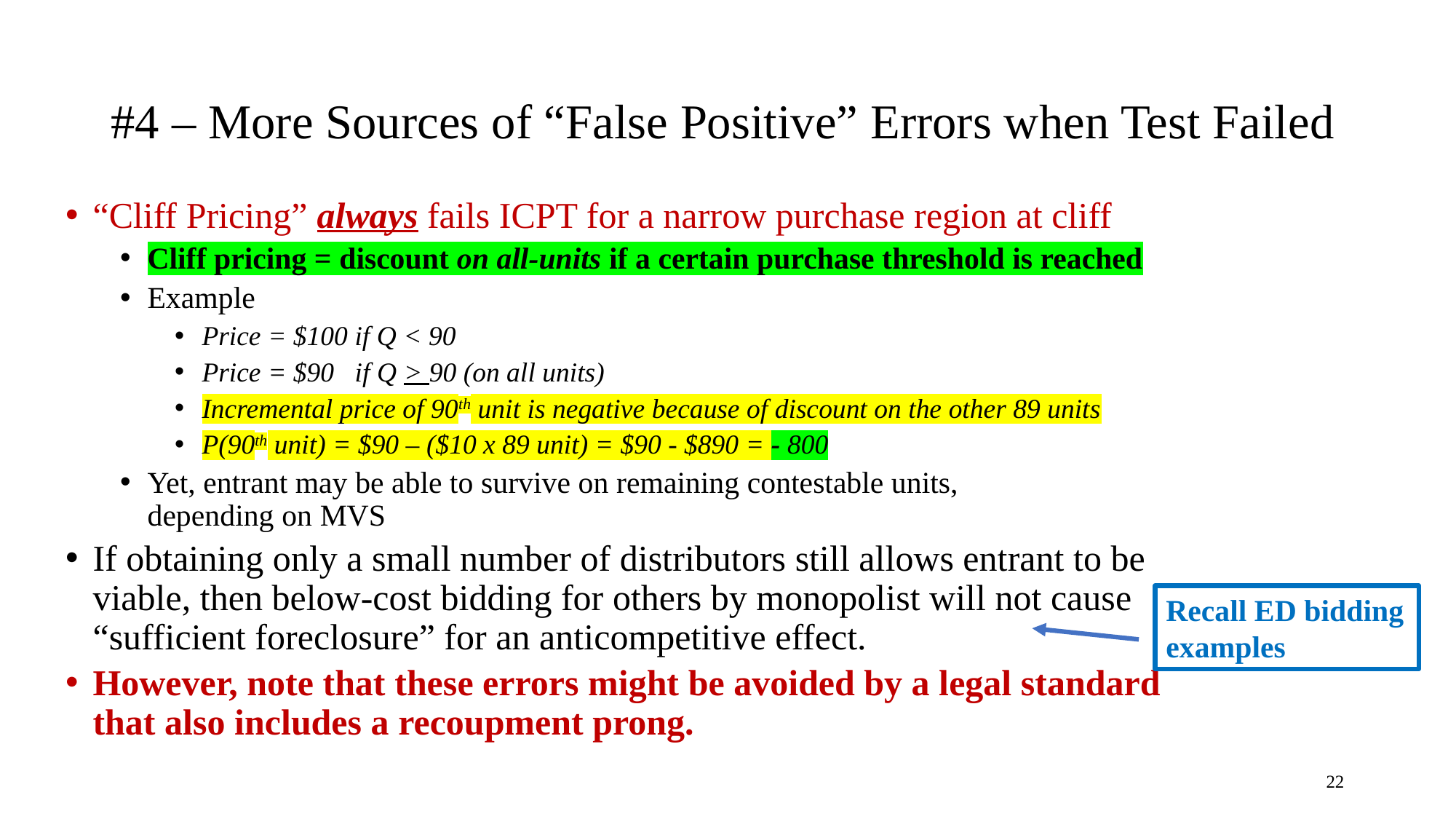

# #4 – More Sources of “False Positive” Errors when Test Failed
“Cliff Pricing” always fails ICPT for a narrow purchase region at cliff
Cliff pricing = discount on all-units if a certain purchase threshold is reached
Example
Price = $100 if Q < 90
Price = $90   if Q > 90 (on all units)
Incremental price of 90th unit is negative because of discount on the other 89 units
P(90th unit) = $90 – ($10 x 89 unit) = $90 - $890 = - 800
Yet, entrant may be able to survive on remaining contestable units,
depending on MVS
If obtaining only a small number of distributors still allows entrant to be viable, then below-cost bidding for others by monopolist will not cause “sufficient foreclosure” for an anticompetitive effect.
However, note that these errors might be avoided by a legal standard that also includes a recoupment prong.
Recall ED bidding examples
22